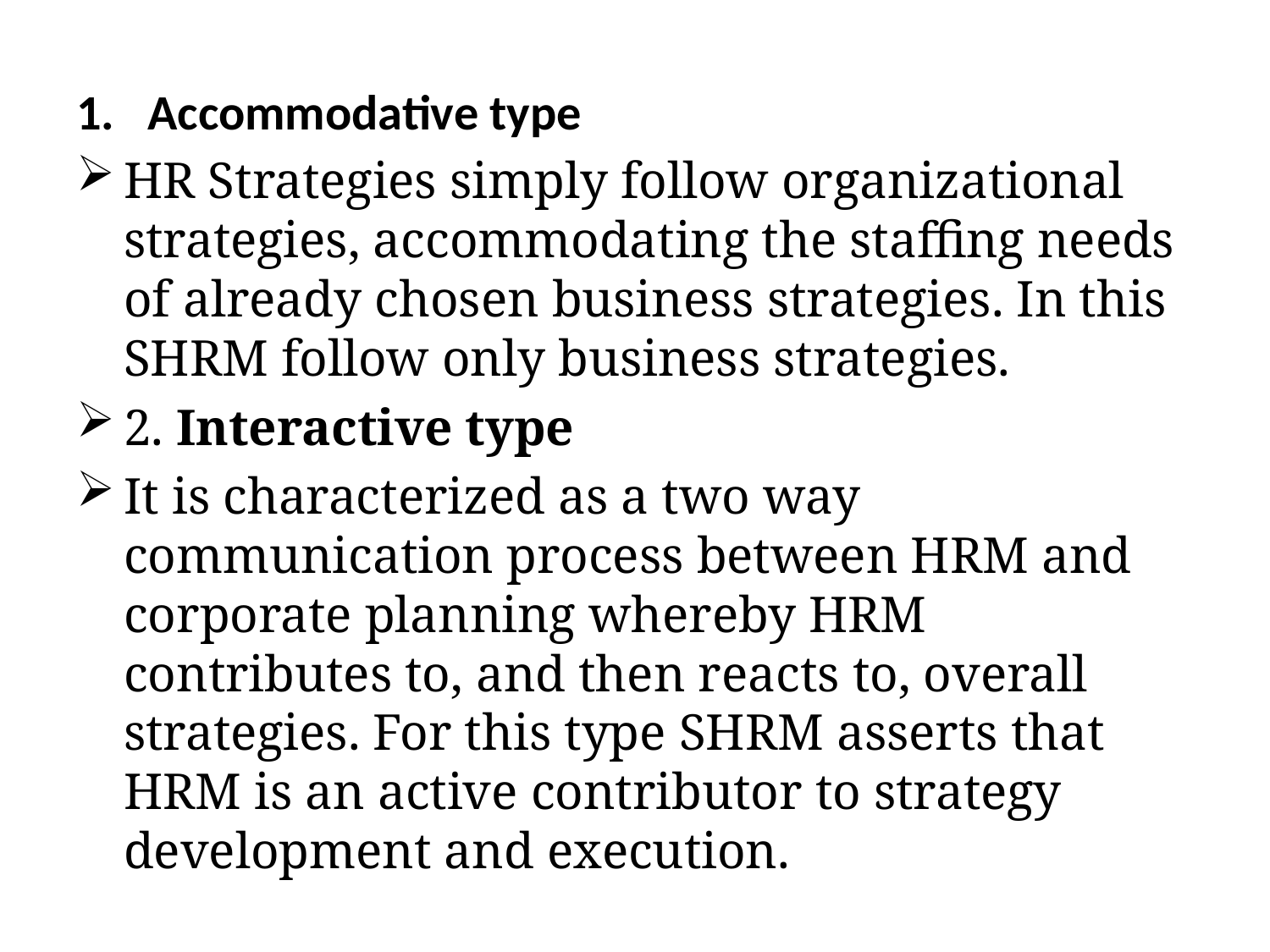

#
Accommodative type
HR Strategies simply follow organizational strategies, accommodating the staffing needs of already chosen business strategies. In this SHRM follow only business strategies.
2. Interactive type
It is characterized as a two way communication process between HRM and corporate planning whereby HRM contributes to, and then reacts to, overall strategies. For this type SHRM asserts that HRM is an active contributor to strategy development and execution.